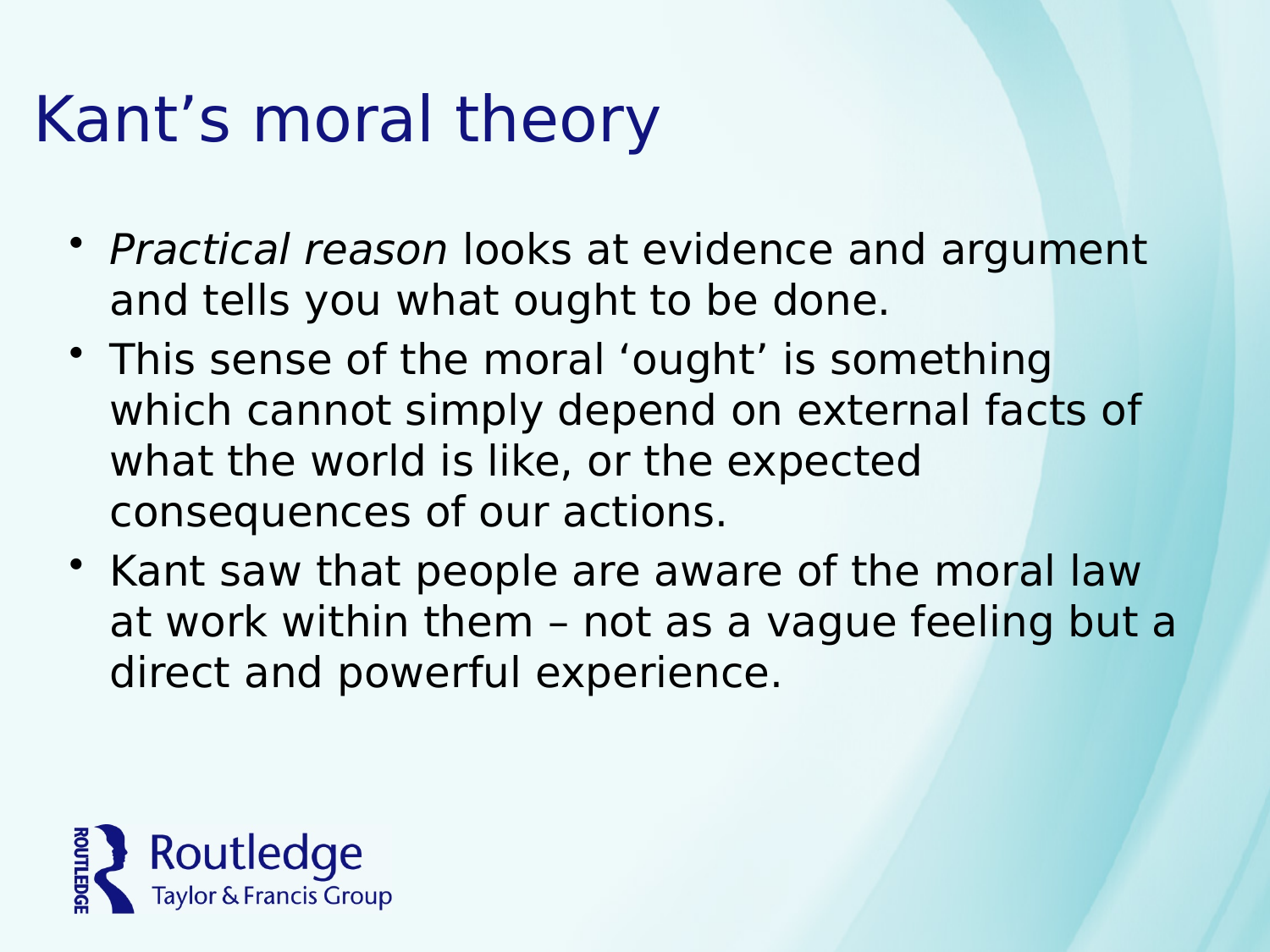

# Kant’s moral theory
Practical reason looks at evidence and argument and tells you what ought to be done.
This sense of the moral ‘ought’ is something which cannot simply depend on external facts of what the world is like, or the expected consequences of our actions.
Kant saw that people are aware of the moral law at work within them – not as a vague feeling but a direct and powerful experience.